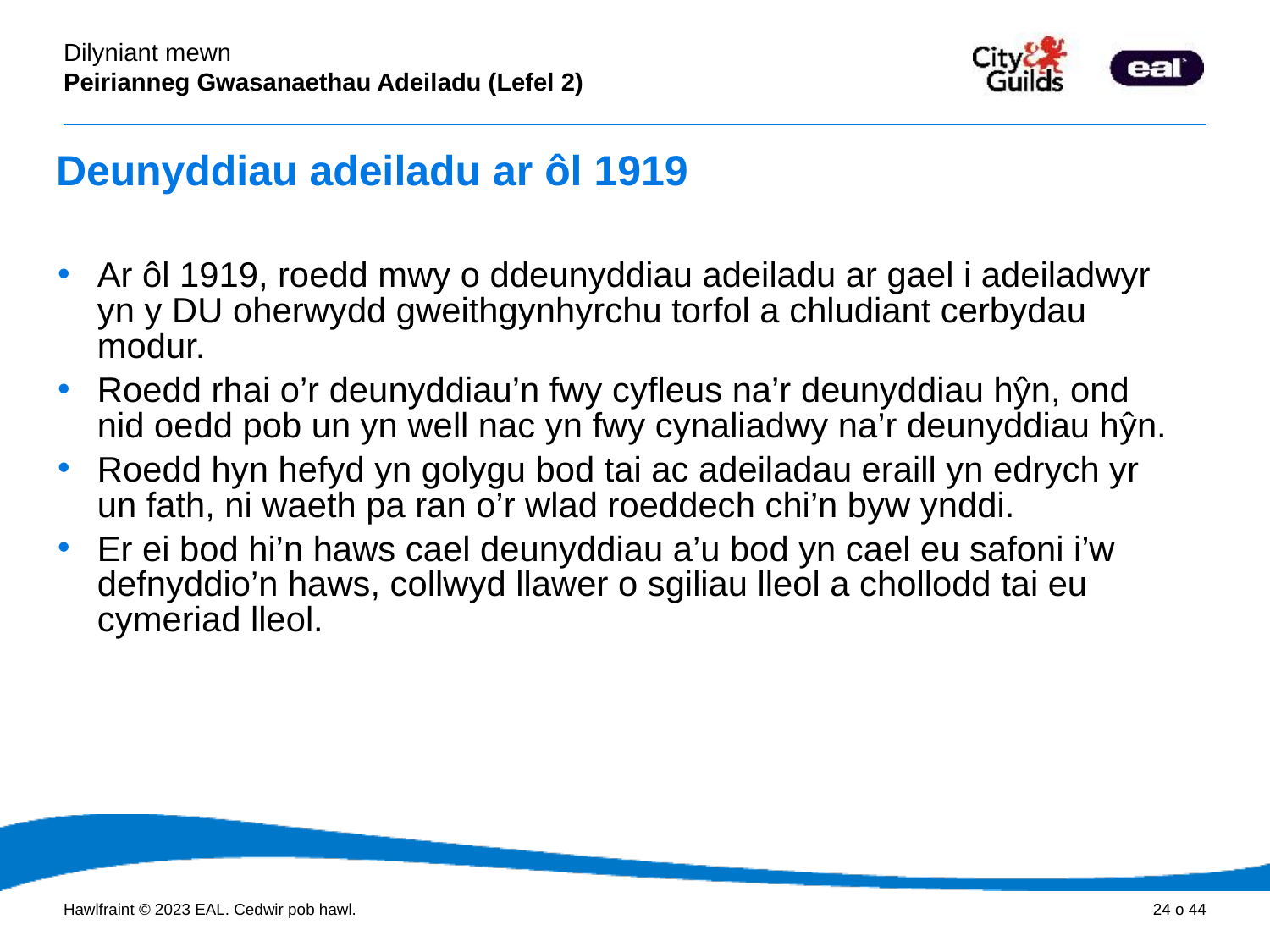

# Deunyddiau adeiladu ar ôl 1919
Ar ôl 1919, roedd mwy o ddeunyddiau adeiladu ar gael i adeiladwyr yn y DU oherwydd gweithgynhyrchu torfol a chludiant cerbydau modur.
Roedd rhai o’r deunyddiau’n fwy cyfleus na’r deunyddiau hŷn, ond nid oedd pob un yn well nac yn fwy cynaliadwy na’r deunyddiau hŷn.
Roedd hyn hefyd yn golygu bod tai ac adeiladau eraill yn edrych yr un fath, ni waeth pa ran o’r wlad roeddech chi’n byw ynddi.
Er ei bod hi’n haws cael deunyddiau a’u bod yn cael eu safoni i’w defnyddio’n haws, collwyd llawer o sgiliau lleol a chollodd tai eu cymeriad lleol.